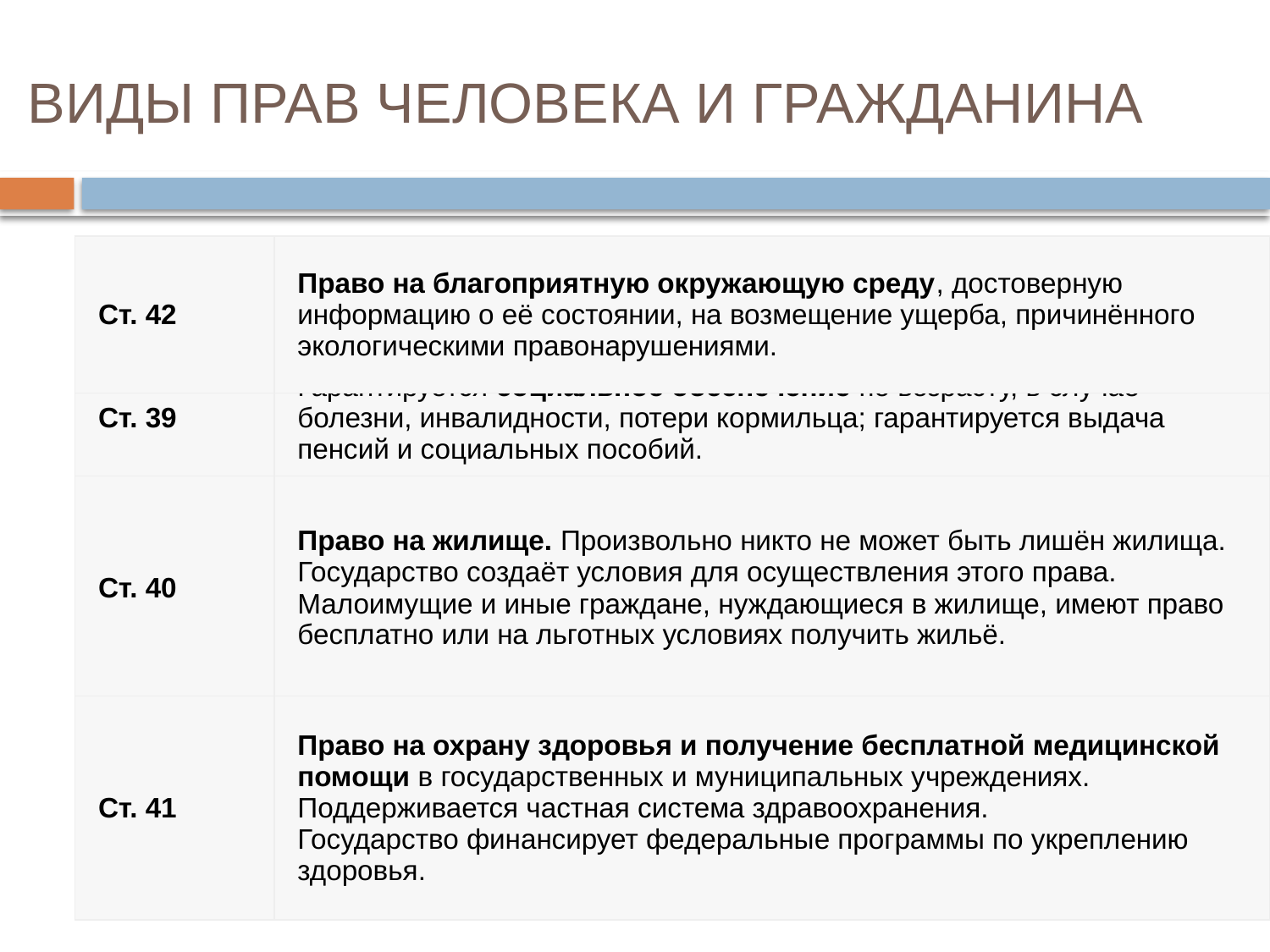

# ВИДЫ ПРАВ ЧЕЛОВЕКА И ГРАЖДАНИНА
Социальные права.
Права на благосостояние и достойный уровень жизни

| Ст. 38 | Материнство, детство, семья – под защитой государства. Воспитание детей — право и обязанность родителей. |
| --- | --- |
| Ст. 42 | Право на благоприятную окружающую среду, достоверную информацию о её состоянии, на возмещение ущерба, причинённого экологическими правонарушениями. |
| --- | --- |
| Ст. 39 | Гарантируется социальное обеспечение по возрасту, в случае болезни, инвалидности, потери кормильца; гарантируется выдача пенсий и социальных пособий. |
| --- | --- |
| Ст. 40 | Право на жилище. Произвольно никто не может быть лишён жилища. Государство создаёт условия для осуществления этого права. Малоимущие и иные граждане, нуждающиеся в жилище, имеют право бесплатно или на льготных условиях получить жильё. |
| --- | --- |
| Ст. 41 | Право на охрану здоровья и получение бесплатной медицинской помощи в государственных и муниципальных учреждениях. Поддерживается частная система здравоохранения. Государство финансирует федеральные программы по укреплению здоровья. |
| --- | --- |